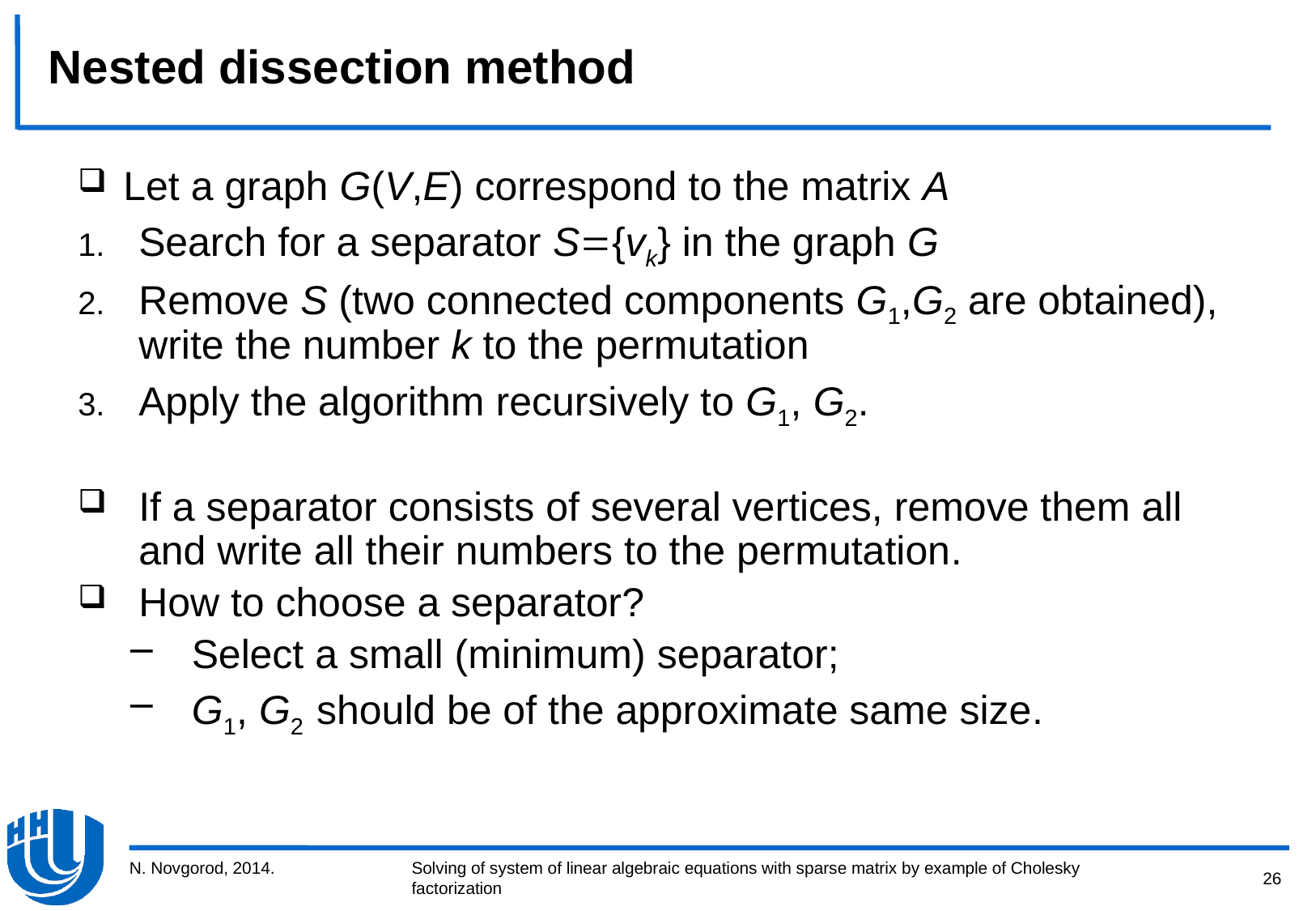

# Nested dissection method
Let a graph G(V,E) correspond to the matrix A
Search for a separator S={vk} in the graph G
Remove S (two connected components G1,G2 are obtained),
write the number k to the permutation
Apply the algorithm recursively to G1, G2.

If a separator consists of several vertices, remove them all and write all their numbers to the permutation.
How to choose a separator?
Select a small (minimum) separator;
G1, G2  should be of the approximate same size.
N. Novgorod, 2014.

26
Solving of system of linear algebraic equations with sparse matrix by example of Cholesky factorization